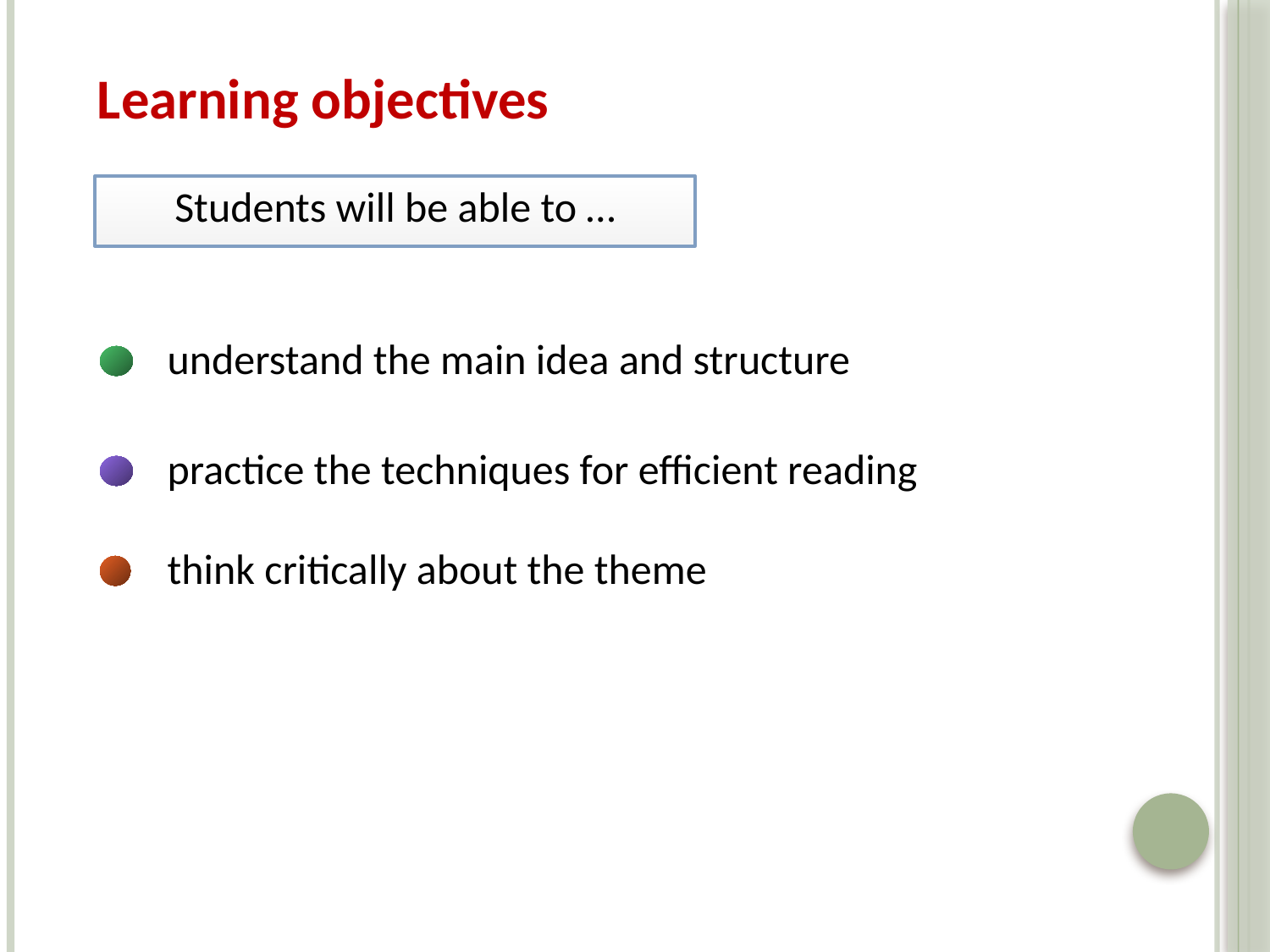

Learning objectives
Students will be able to …
understand the main idea and structure

practice the techniques for efficient reading

think critically about the theme